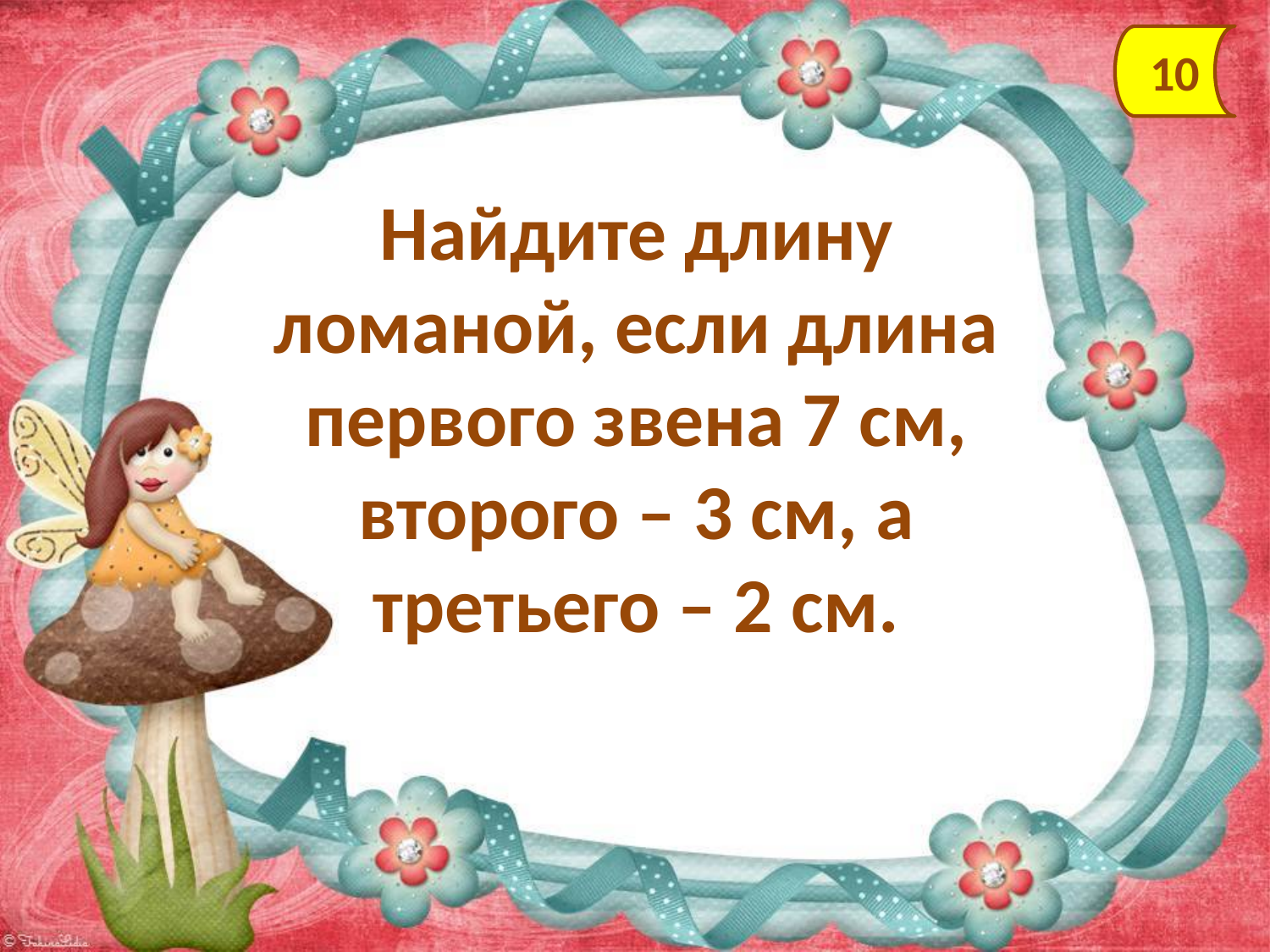

10
Найдите длину ломаной, если длина первого звена 7 см, второго – 3 см, а третьего – 2 см.